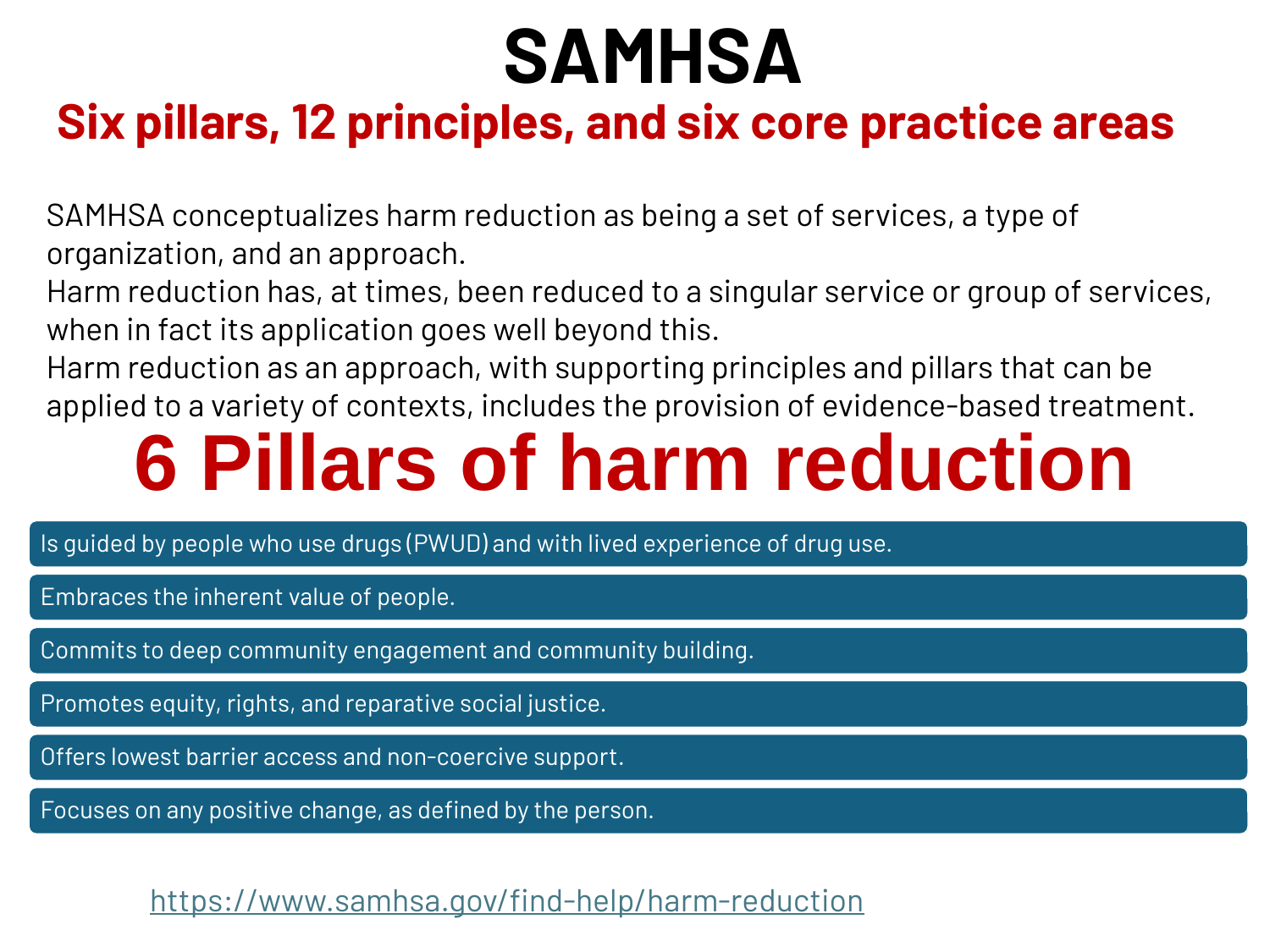

SAMHSA
Six pillars, 12 principles, and six core practice areas
SAMHSA conceptualizes harm reduction as being a set of services, a type of organization, and an approach.
Harm reduction has, at times, been reduced to a singular service or group of services, when in fact its application goes well beyond this.
Harm reduction as an approach, with supporting principles and pillars that can be applied to a variety of contexts, includes the provision of evidence-based treatment.
6 Pillars of harm reduction
Is guided by people who use drugs (PWUD) and with lived experience of drug use.
Embraces the inherent value of people.
Commits to deep community engagement and community building.
Promotes equity, rights, and reparative social justice.
Offers lowest barrier access and non-coercive support.
Focuses on any positive change, as defined by the person.
https://www.samhsa.gov/find-help/harm-reduction